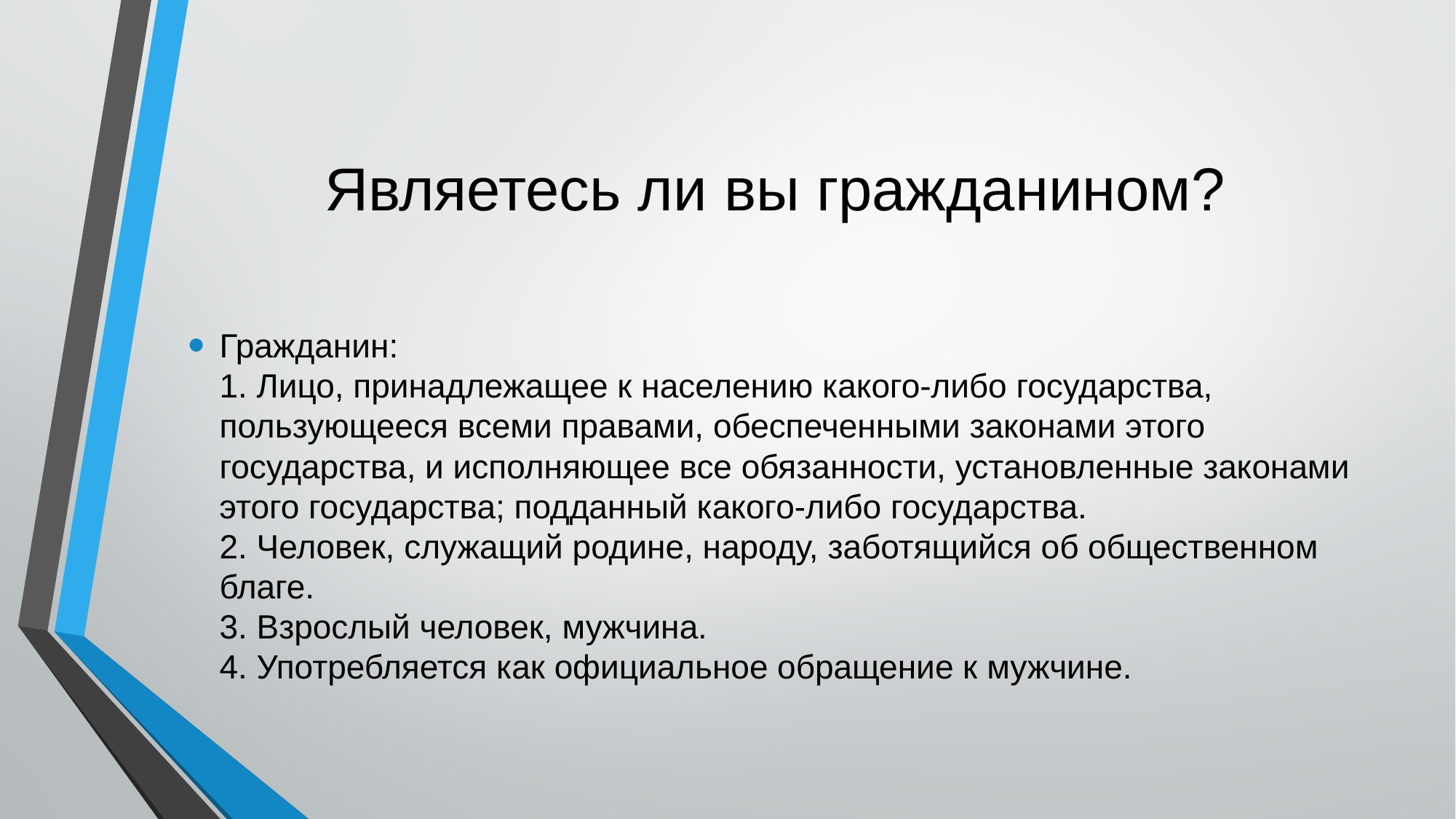

# Являетесь ли вы гражданином?
Гражданин:
1. Лицо, принадлежащее к населению какого-либо государства, пользующееся всеми правами, обеспеченными законами этого государства, и исполняющее все обязанности, установленные законами этого государства; подданный какого-либо государства.
2. Человек, служащий родине, народу, заботящийся об общественном благе. 
3. Взрослый человек, мужчина. 
4. Употребляется как официальное обращение к мужчине.